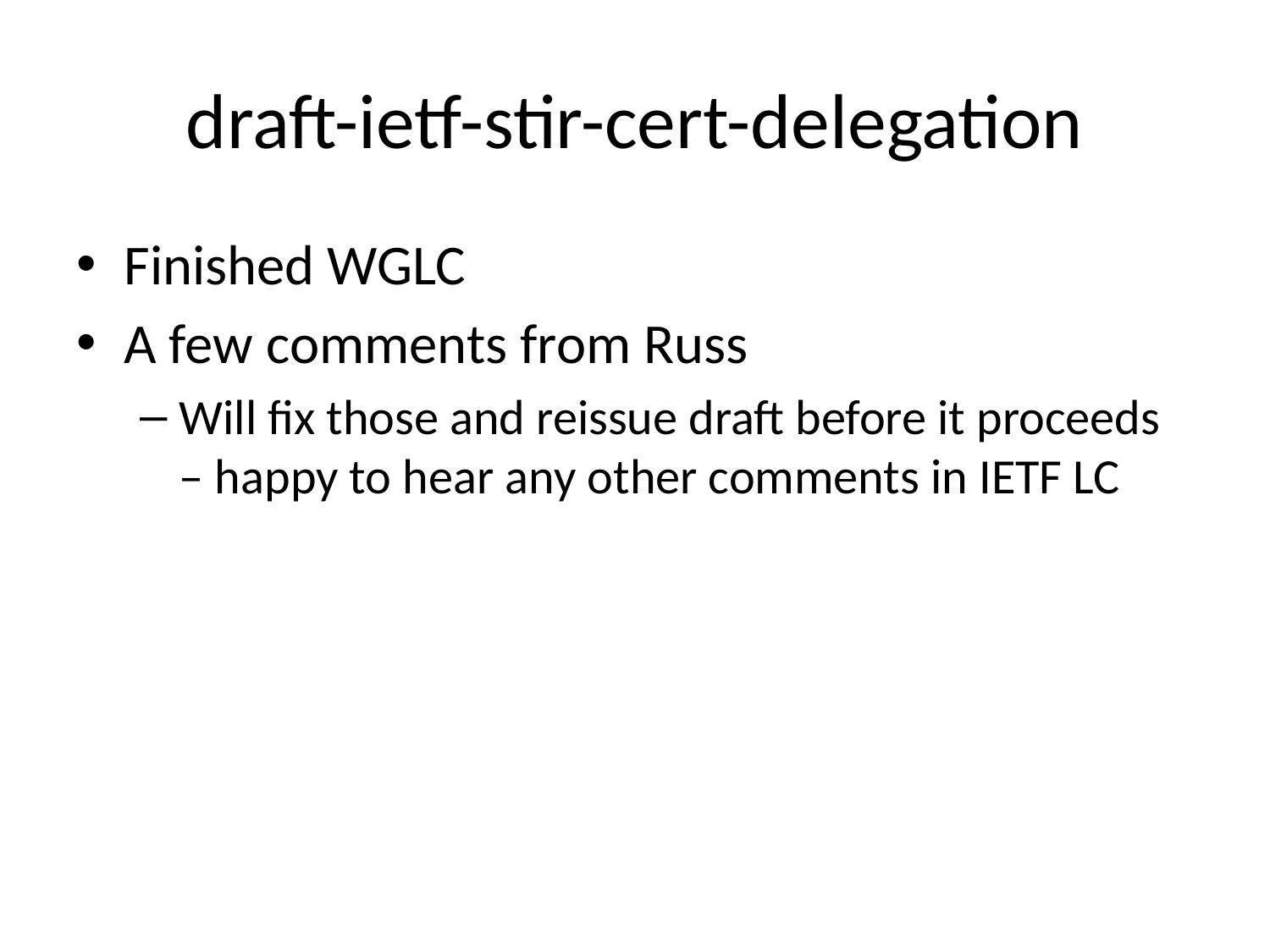

# draft-ietf-stir-cert-delegation
Finished WGLC
A few comments from Russ
Will fix those and reissue draft before it proceeds – happy to hear any other comments in IETF LC